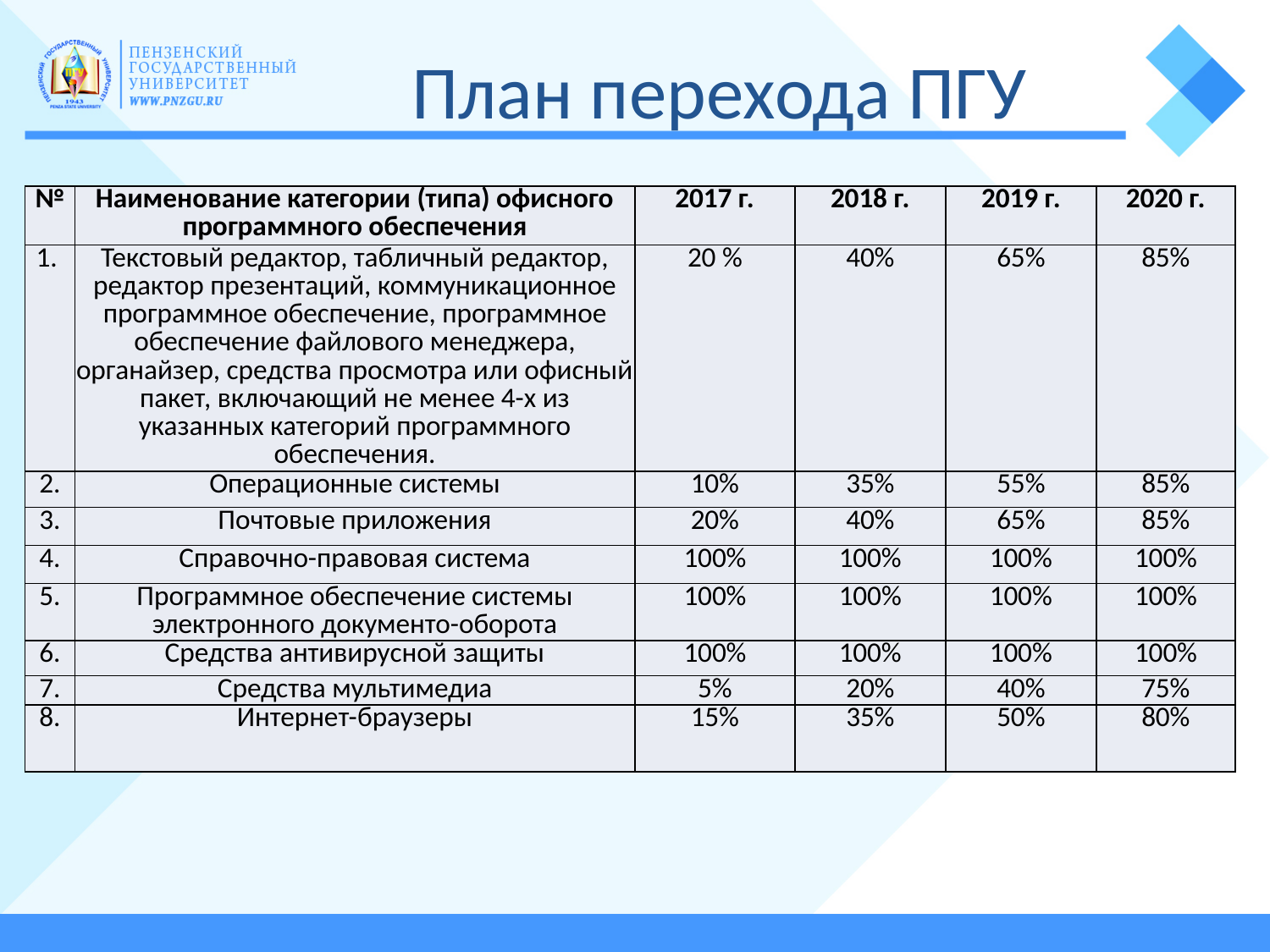

# План перехода ПГУ
| № | Наименование категории (типа) офисного программного обеспечения | 2017 г. | 2018 г. | 2019 г. | 2020 г. |
| --- | --- | --- | --- | --- | --- |
| 1. | Текстовый редактор, табличный редактор, редактор презентаций, коммуникационное программное обеспечение, программное обеспечение файлового менеджера, органайзер, средства просмотра или офисный пакет, включающий не менее 4-х из указанных категорий программного обеспечения. | 20 % | 40% | 65% | 85% |
| 2. | Операционные системы | 10% | 35% | 55% | 85% |
| 3. | Почтовые приложения | 20% | 40% | 65% | 85% |
| 4. | Справочно-правовая система | 100% | 100% | 100% | 100% |
| 5. | Программное обеспечение системы электронного документо-оборота | 100% | 100% | 100% | 100% |
| 6. | Средства антивирусной защиты | 100% | 100% | 100% | 100% |
| 7. | Средства мультимедиа | 5% | 20% | 40% | 75% |
| 8. | Интернет-браузеры | 15% | 35% | 50% | 80% |